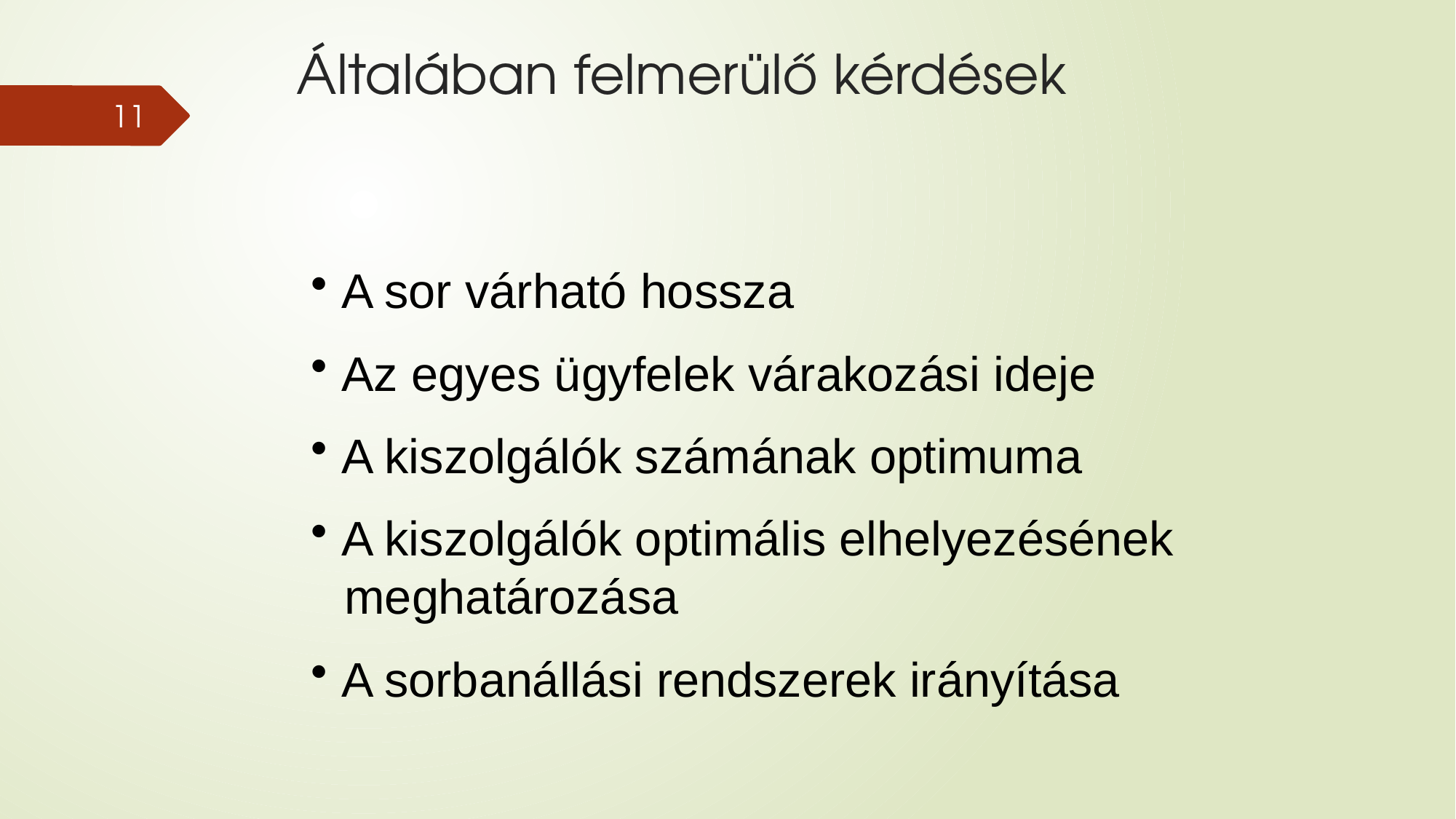

# Általában felmerülő kérdések
11
 A sor várható hossza
 Az egyes ügyfelek várakozási ideje
 A kiszolgálók számának optimuma
 A kiszolgálók optimális elhelyezésének 	meghatározása
 A sorbanállási rendszerek irányítása